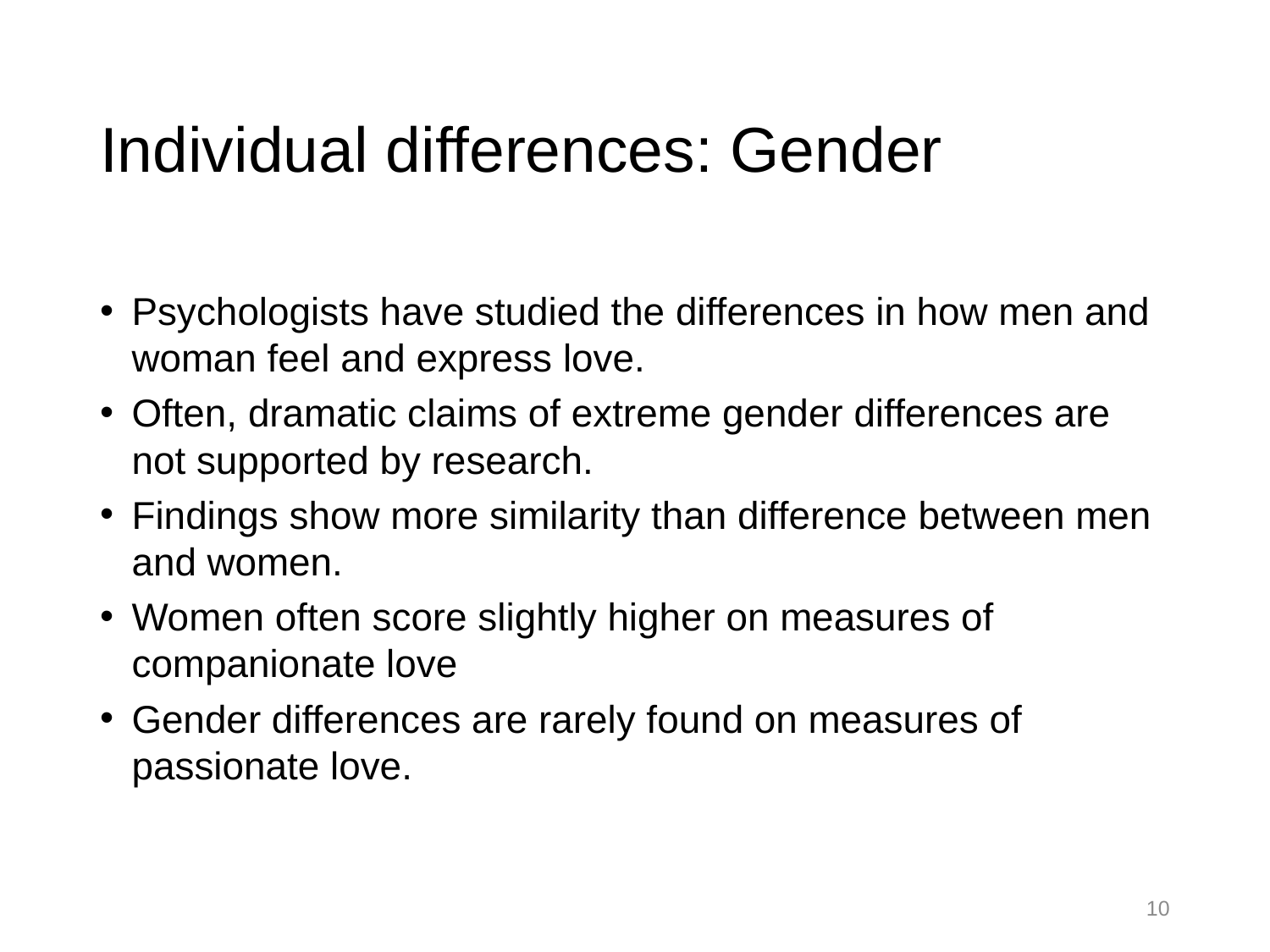

# Individual differences: Gender
Psychologists have studied the differences in how men and woman feel and express love.
Often, dramatic claims of extreme gender differences are not supported by research.
Findings show more similarity than difference between men and women.
Women often score slightly higher on measures of companionate love
Gender differences are rarely found on measures of passionate love.
10